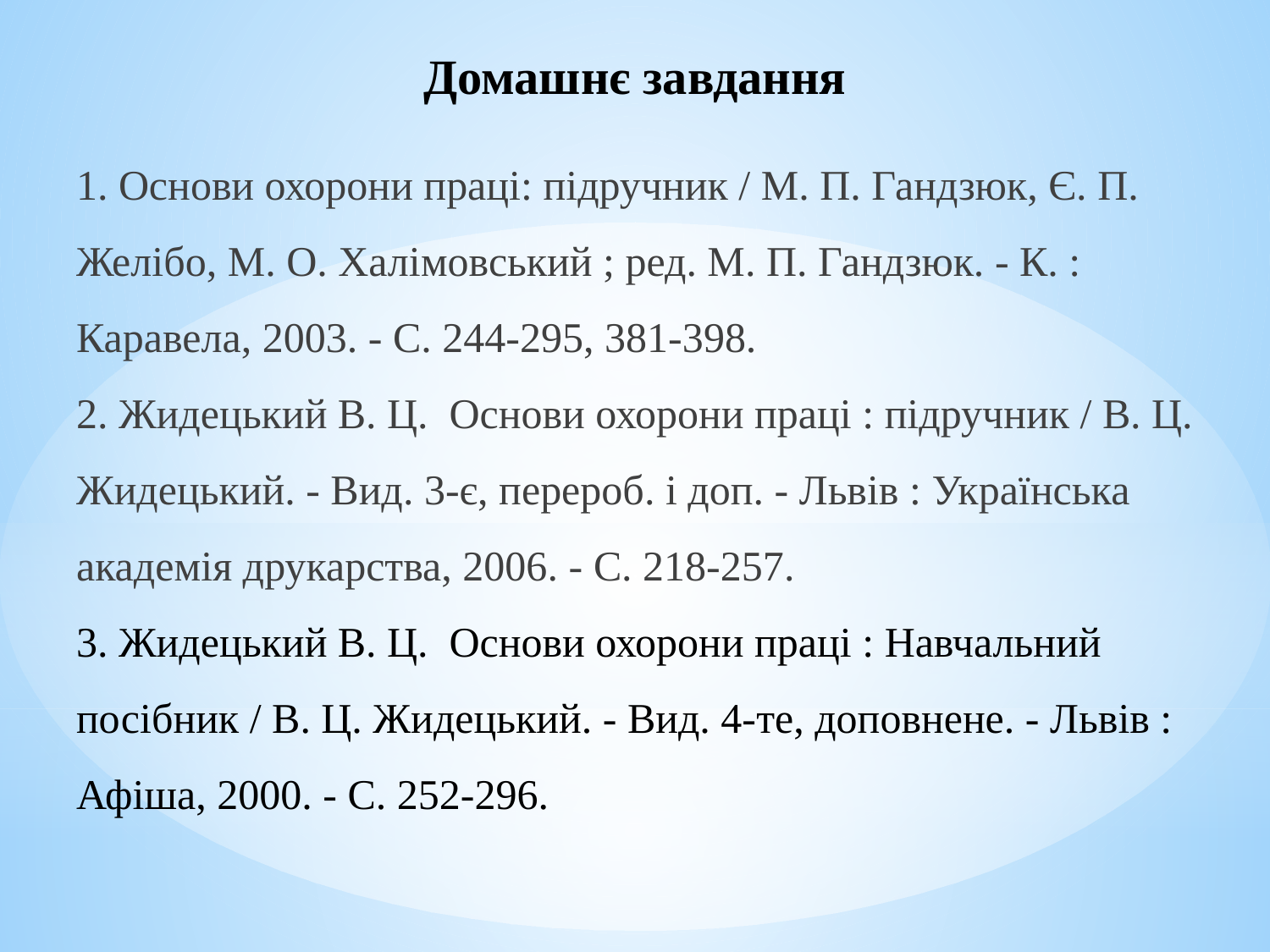

# Домашнє завдання
1. Основи охорони праці: підручник / М. П. Гандзюк, Є. П. Желібо, М. О. Халімовський ; ред. М. П. Гандзюк. - К. : Каравела, 2003. - С. 244-295, 381-398.
2. Жидецький В. Ц.  Основи охорони праці : підручник / В. Ц. Жидецький. - Вид. 3-є, перероб. і доп. - Львів : Українська академія друкарства, 2006. - С. 218-257.
3. Жидецький В. Ц.  Основи охорони праці : Навчальний посібник / В. Ц. Жидецький. - Вид. 4-те, доповнене. - Львів : Афіша, 2000. - С. 252-296.